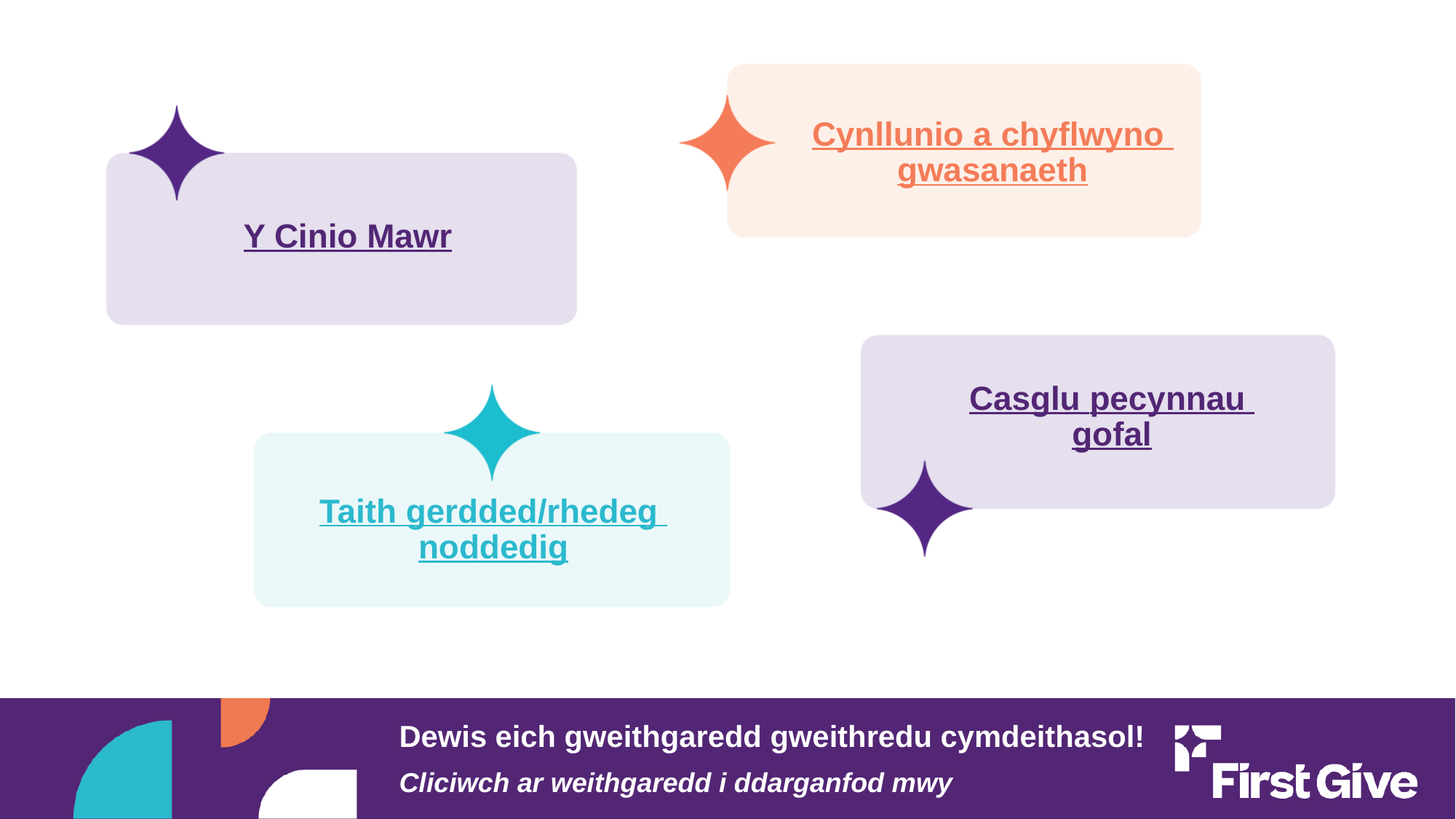

Cynllunio a chyflwyno gwasanaeth
Y Cinio Mawr
Casglu pecynnau gofal
Taith gerdded/rhedeg noddedig
Dewis eich gweithgaredd gweithredu cymdeithasol!
Cliciwch ar weithgaredd i ddarganfod mwy